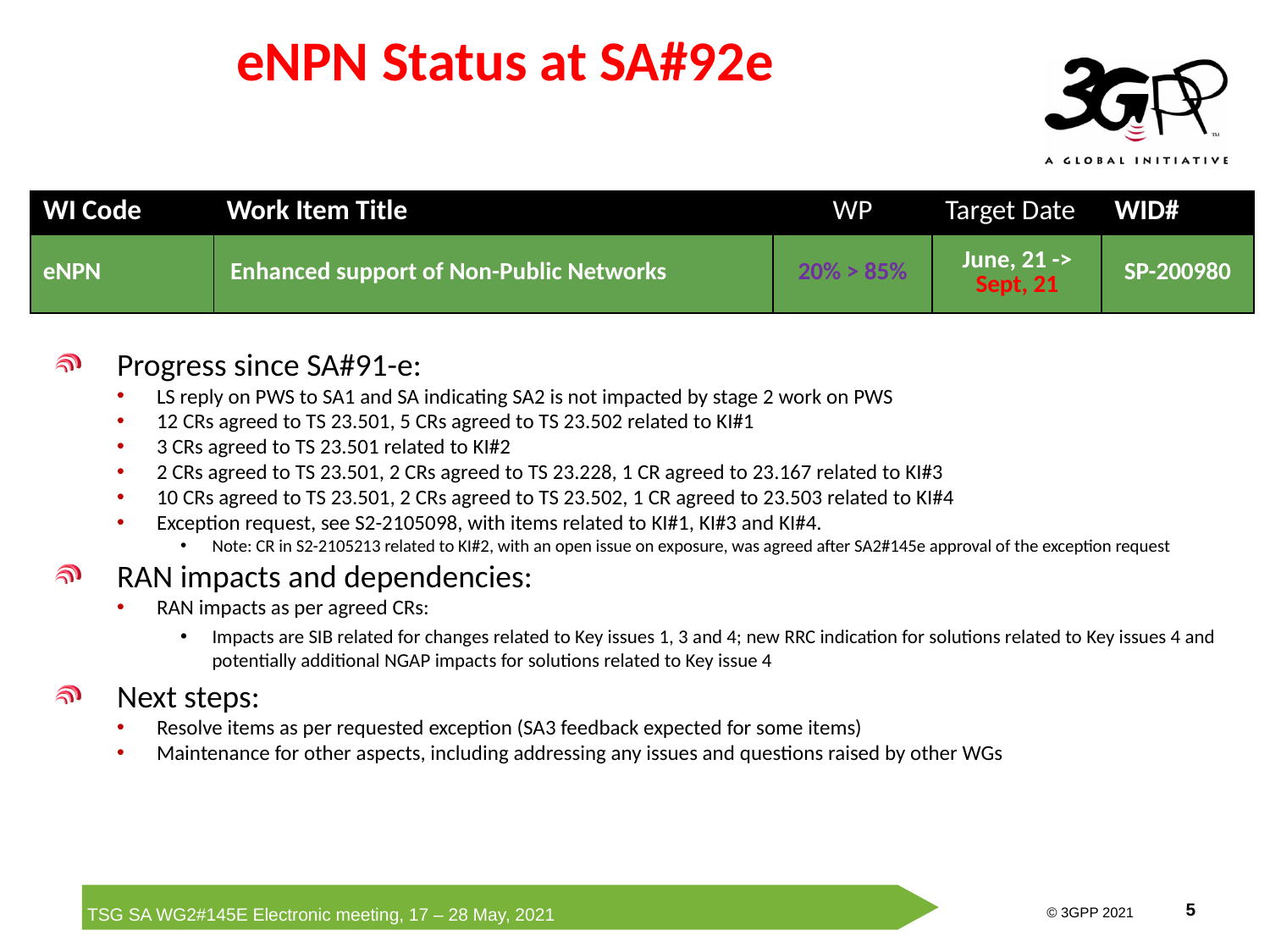

# eNPN Status at SA#92e
| WI Code | Work Item Title | WP | Target Date | WID# |
| --- | --- | --- | --- | --- |
| eNPN | Enhanced support of Non-Public Networks | 20% > 85% | June, 21 -> Sept, 21 | SP-200980 |
Progress since SA#91-e:
LS reply on PWS to SA1 and SA indicating SA2 is not impacted by stage 2 work on PWS
12 CRs agreed to TS 23.501, 5 CRs agreed to TS 23.502 related to KI#1
3 CRs agreed to TS 23.501 related to KI#2
2 CRs agreed to TS 23.501, 2 CRs agreed to TS 23.228, 1 CR agreed to 23.167 related to KI#3
10 CRs agreed to TS 23.501, 2 CRs agreed to TS 23.502, 1 CR agreed to 23.503 related to KI#4
Exception request, see S2-2105098, with items related to KI#1, KI#3 and KI#4.
Note: CR in S2-2105213 related to KI#2, with an open issue on exposure, was agreed after SA2#145e approval of the exception request
RAN impacts and dependencies:
RAN impacts as per agreed CRs:
Impacts are SIB related for changes related to Key issues 1, 3 and 4; new RRC indication for solutions related to Key issues 4 and potentially additional NGAP impacts for solutions related to Key issue 4
Next steps:
Resolve items as per requested exception (SA3 feedback expected for some items)
Maintenance for other aspects, including addressing any issues and questions raised by other WGs